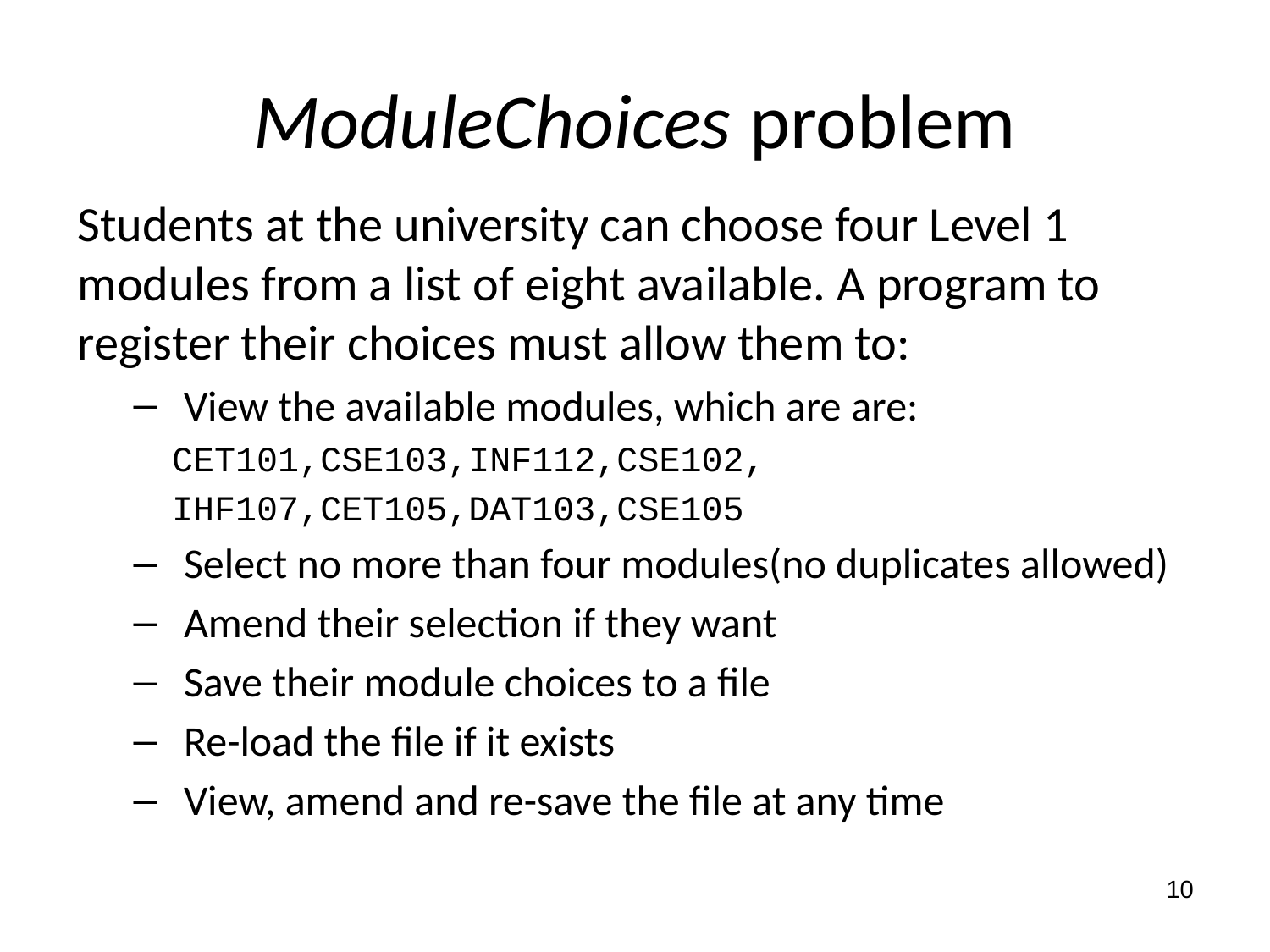

# ModuleChoices problem
Students at the university can choose four Level 1 modules from a list of eight available. A program to register their choices must allow them to:
View the available modules, which are are:
CET101,CSE103,INF112,CSE102,
IHF107,CET105,DAT103,CSE105
Select no more than four modules(no duplicates allowed)
Amend their selection if they want
Save their module choices to a file
Re-load the file if it exists
View, amend and re-save the file at any time
10